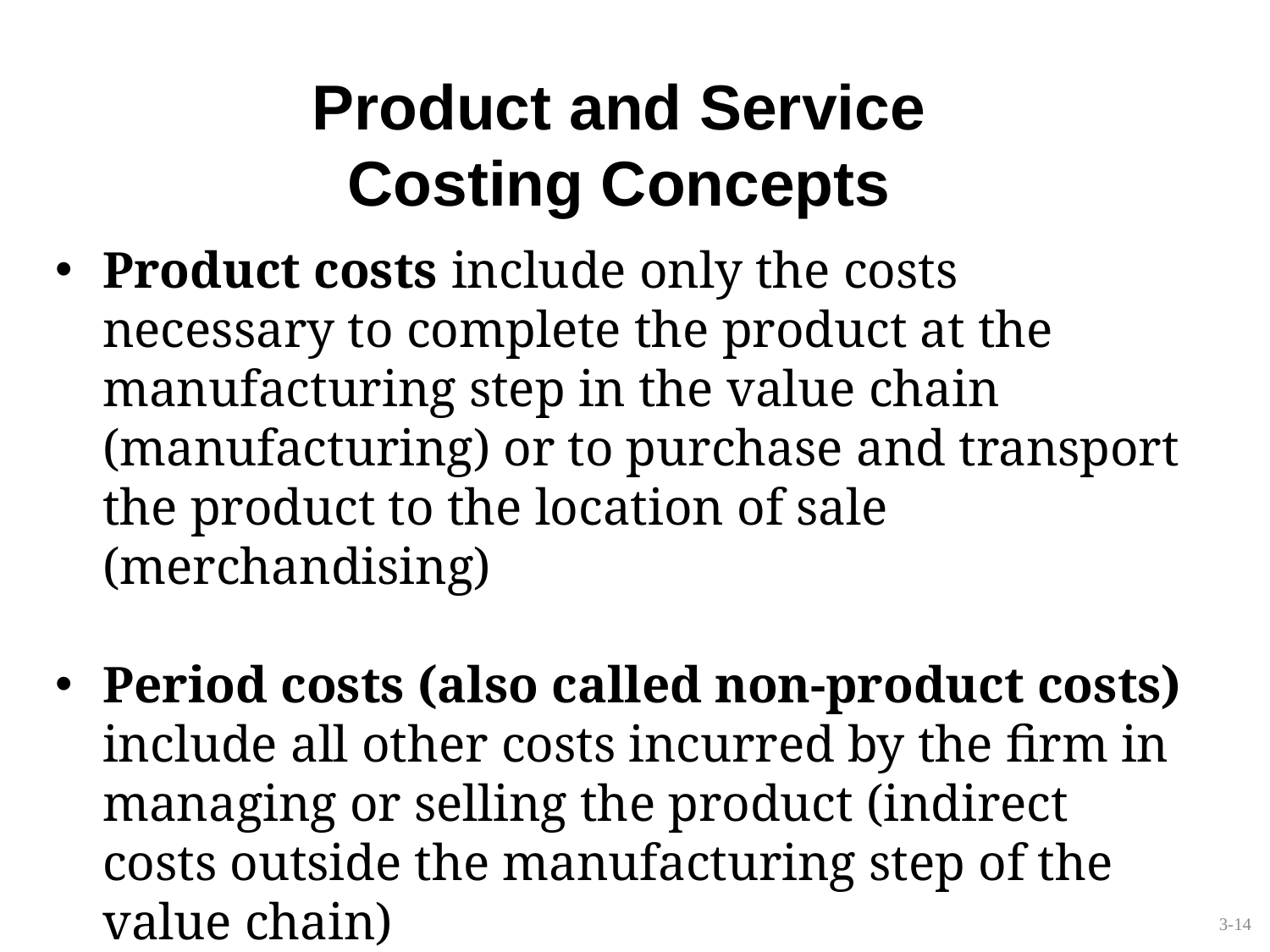

# Product and Service Costing Concepts
Product costs include only the costs necessary to complete the product at the manufacturing step in the value chain (manufacturing) or to purchase and transport the product to the location of sale (merchandising)

Period costs (also called non-product costs) include all other costs incurred by the firm in managing or selling the product (indirect costs outside the manufacturing step of the value chain)
3-14